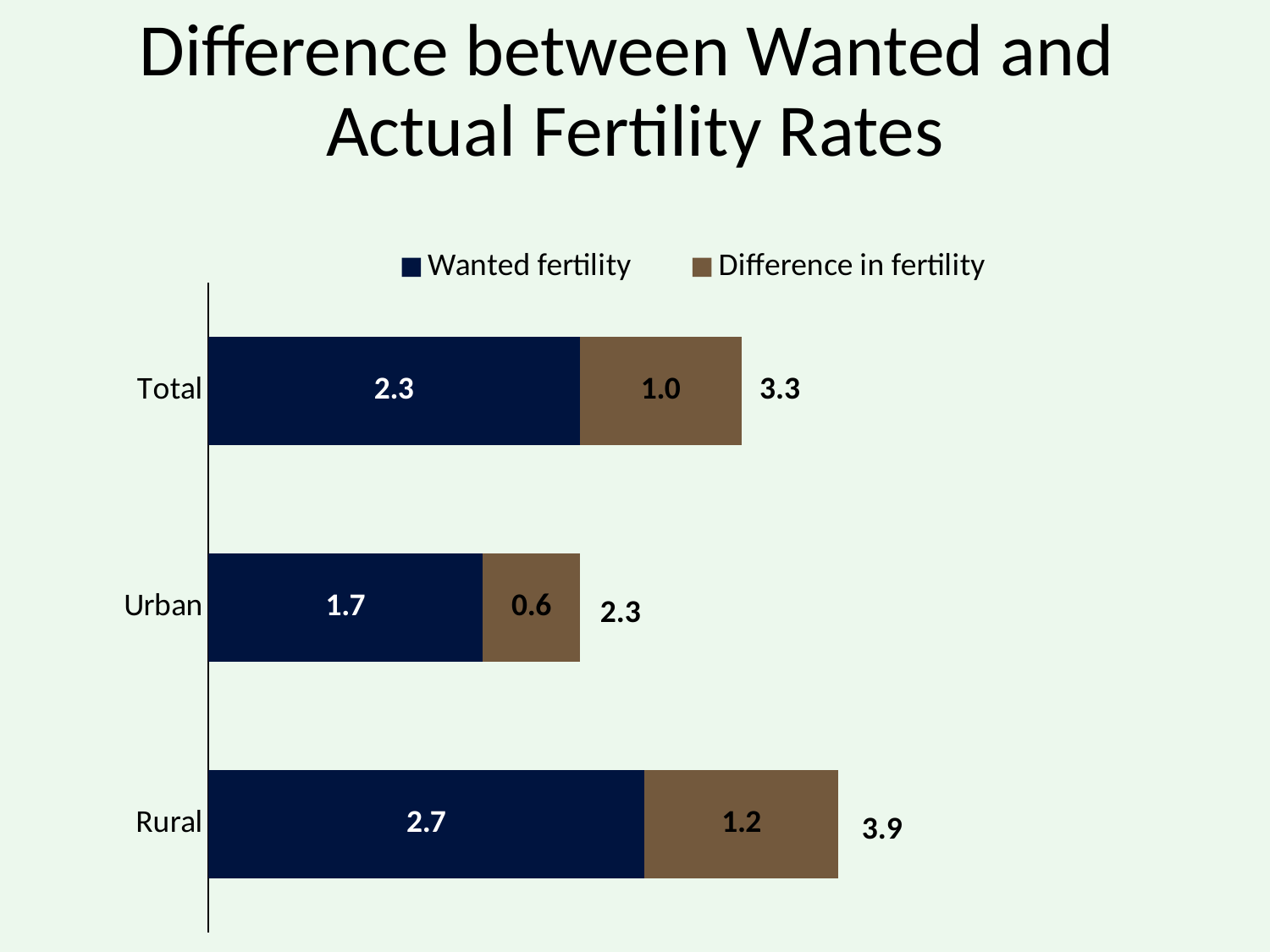

# Difference between Wanted and Actual Fertility Rates

### Chart

| Category | Wanted fertility | Difference in fertility |
|---|---|---|
| Rural | 2.7 | 1.1999999999999997 |
| Urban | 1.7 | 0.5999999999999999 |
| Total | 2.3 | 1.0 |
3.3
2.3
3.9